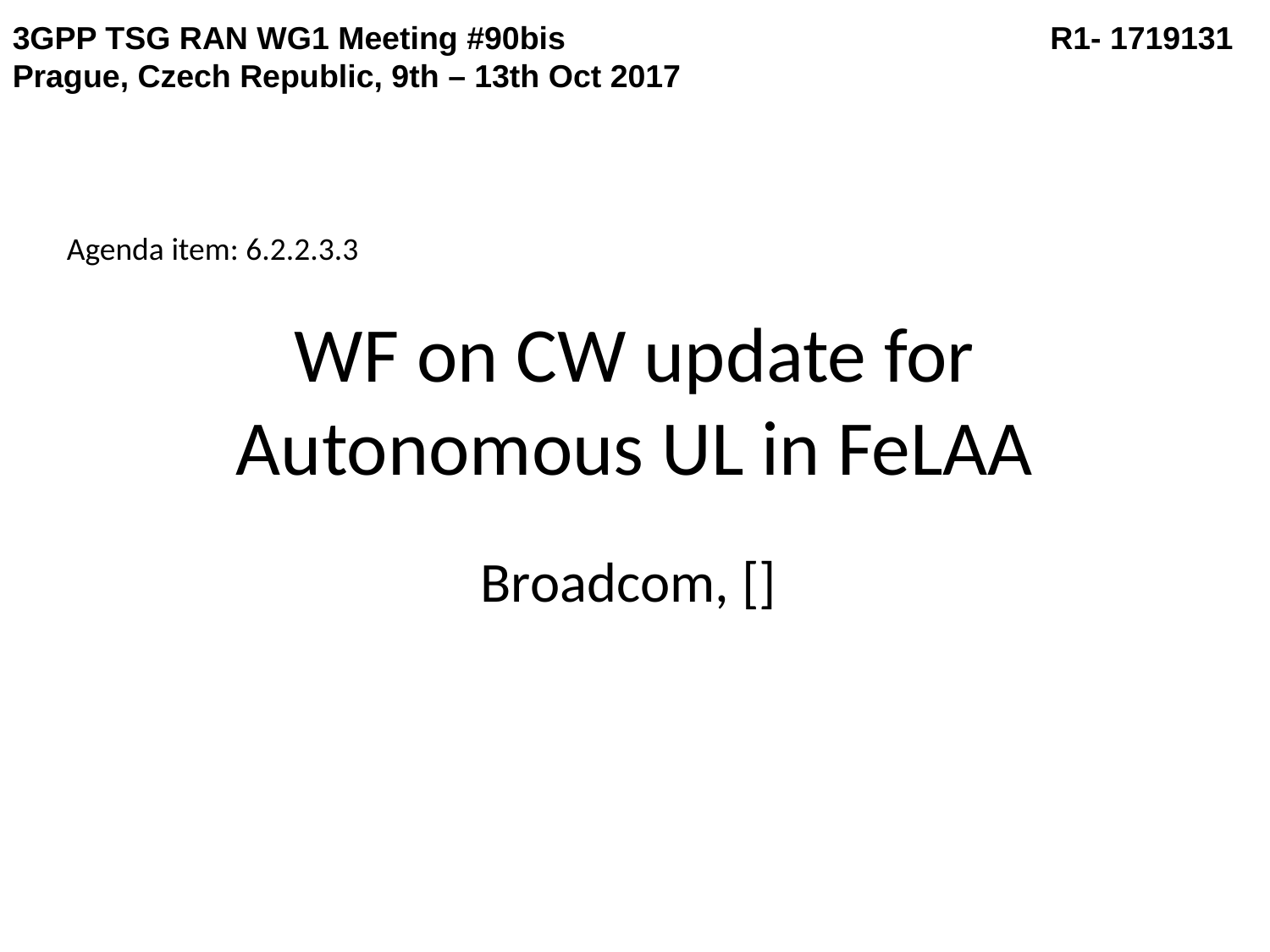

3GPP TSG RAN WG1 Meeting #90bis	R1- 1719131
Prague, Czech Republic, 9th – 13th Oct 2017
Agenda item: 6.2.2.3.3
# WF on CW update for Autonomous UL in FeLAA
Broadcom, []